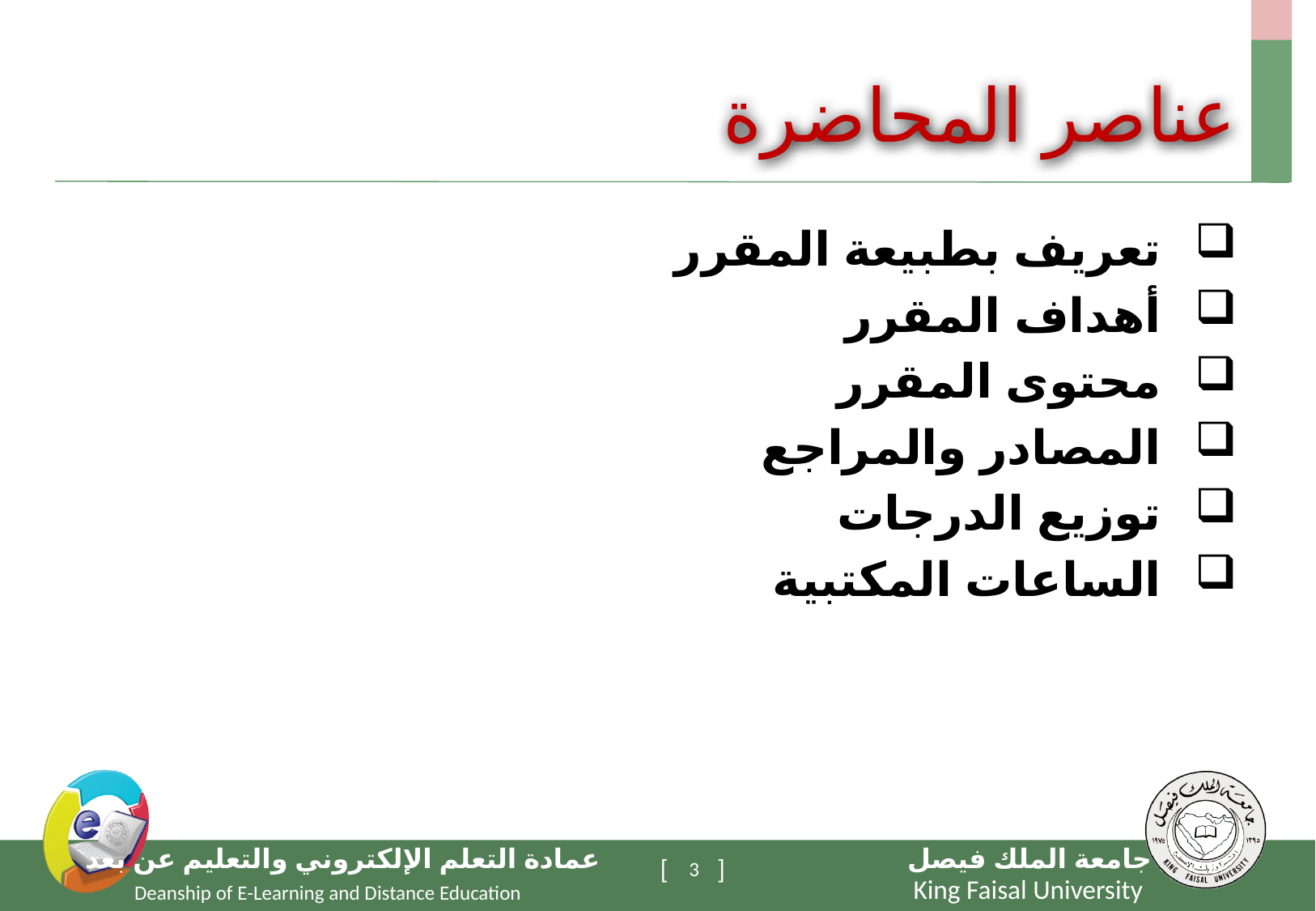

# عناصر المحاضرة
تعريف بطبيعة المقرر
أهداف المقرر
محتوى المقرر
المصادر والمراجع
توزيع الدرجات
الساعات المكتبية

3